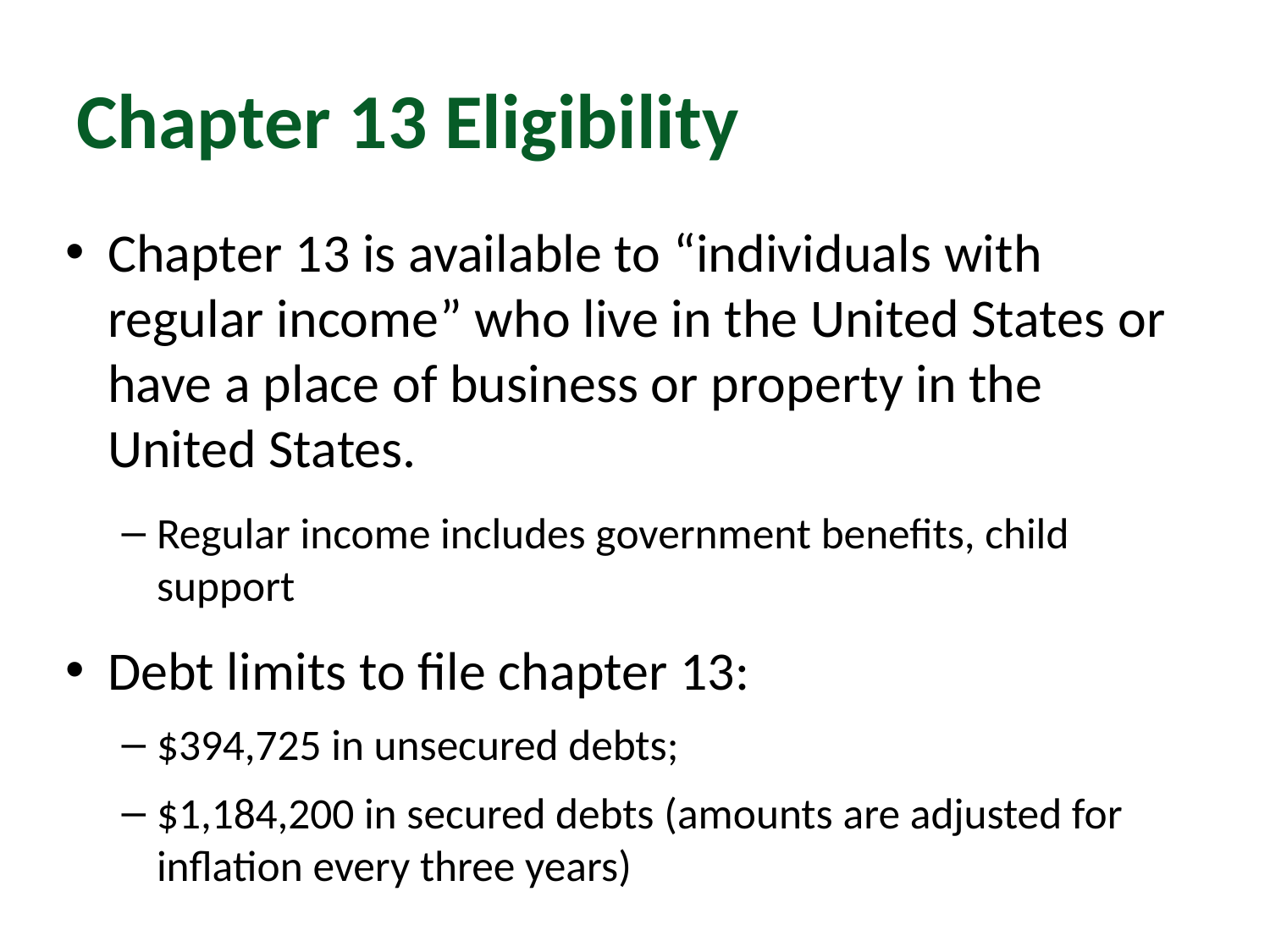

# Chapter 13 Eligibility
Chapter 13 is available to “individuals with regular income” who live in the United States or have a place of business or property in the United States.
Regular income includes government benefits, child support
Debt limits to file chapter 13:
$394,725 in unsecured debts;
$1,184,200 in secured debts (amounts are adjusted for inflation every three years)